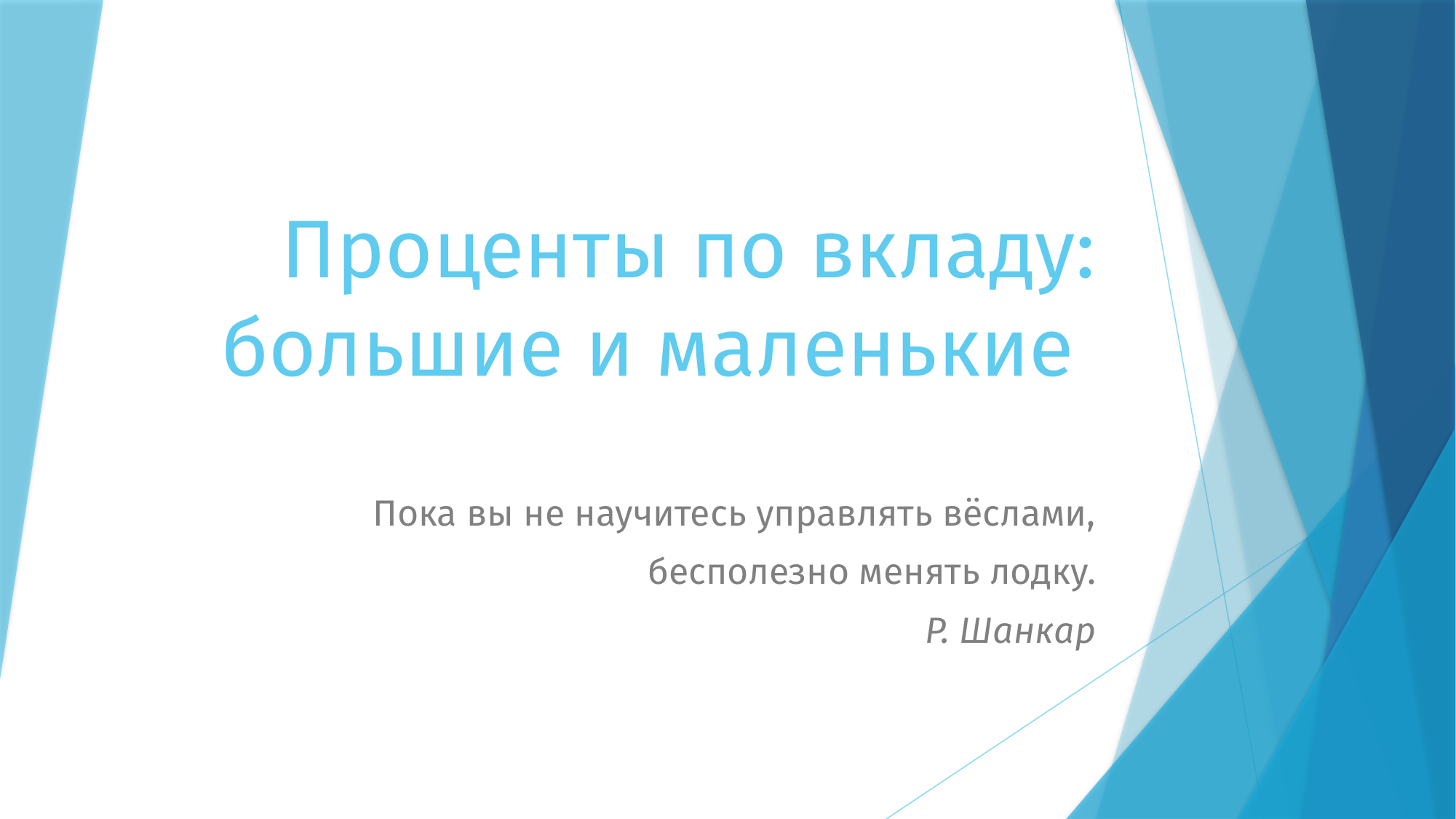

# Проценты по вкладу: большие и маленькие
Пока вы не научитесь управлять вёслами,
бесполезно менять лодку.
Р. Шанкар